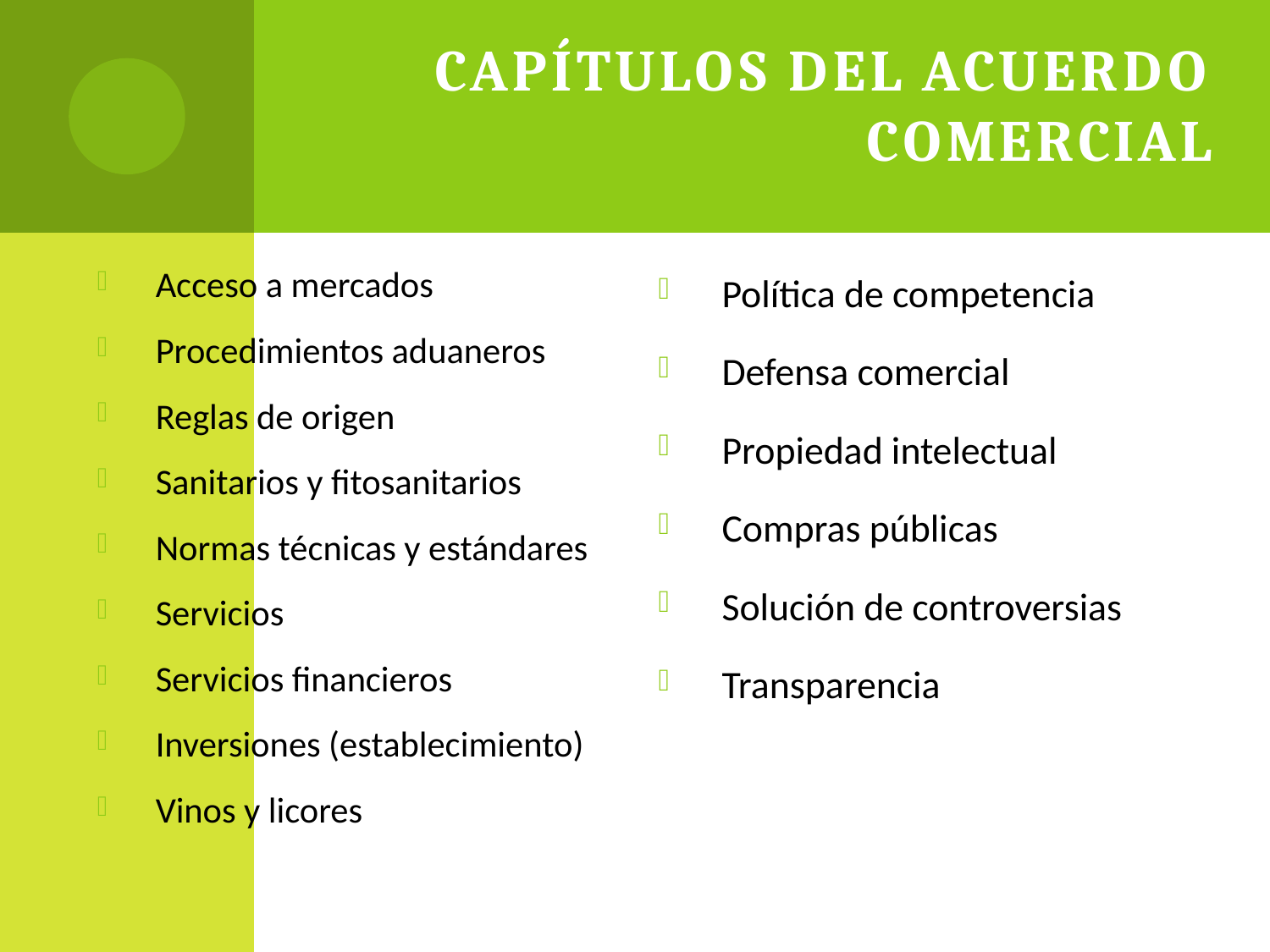

# Capítulos del Acuerdo Comercial

Política de competencia
Defensa comercial
Propiedad intelectual
Compras públicas
Solución de controversias
Transparencia

Acceso a mercados
Procedimientos aduaneros
Reglas de origen
Sanitarios y fitosanitarios
Normas técnicas y estándares
Servicios
Servicios financieros
Inversiones (establecimiento)
Vinos y licores